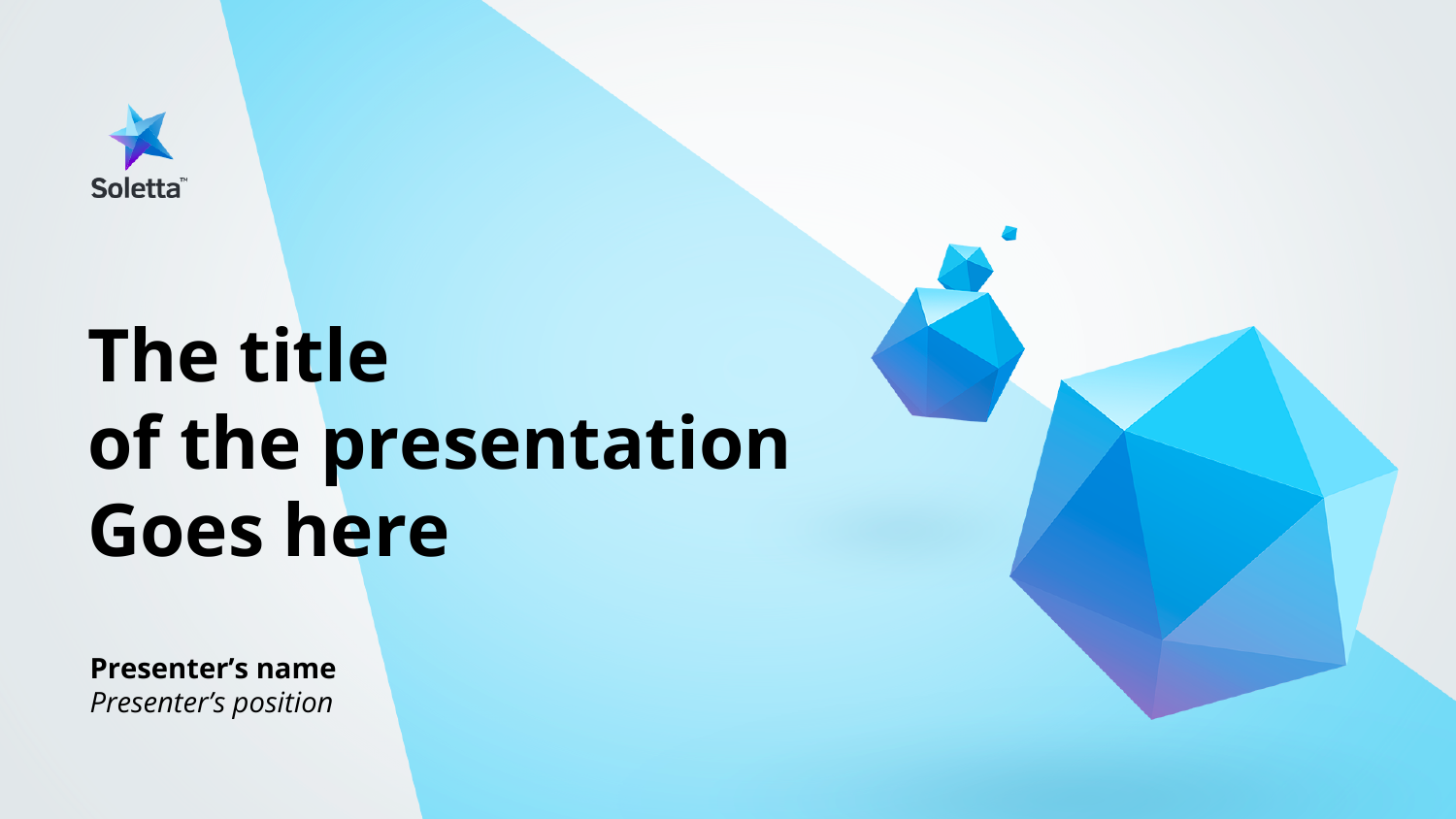

# The title
of the presentation
Goes here
Presenter’s name
Presenter’s position